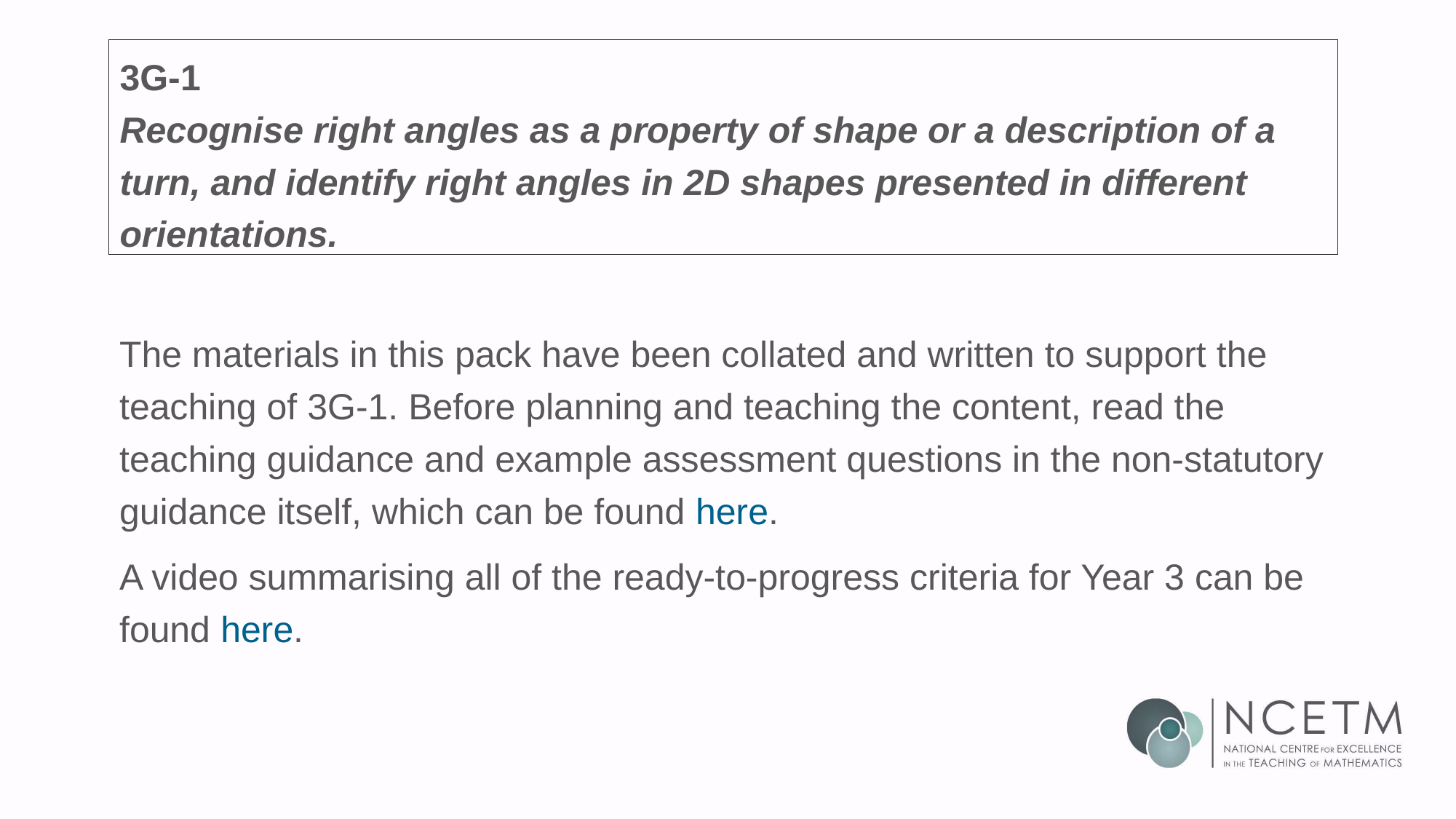

# 3G-1 Recognise right angles as a property of shape or a description of a turn, and identify right angles in 2D shapes presented in different orientations.
The materials in this pack have been collated and written to support the teaching of 3G-1. Before planning and teaching the content, read the teaching guidance and example assessment questions in the non-statutory guidance itself, which can be found here.
A video summarising all of the ready-to-progress criteria for Year 3 can be found here.